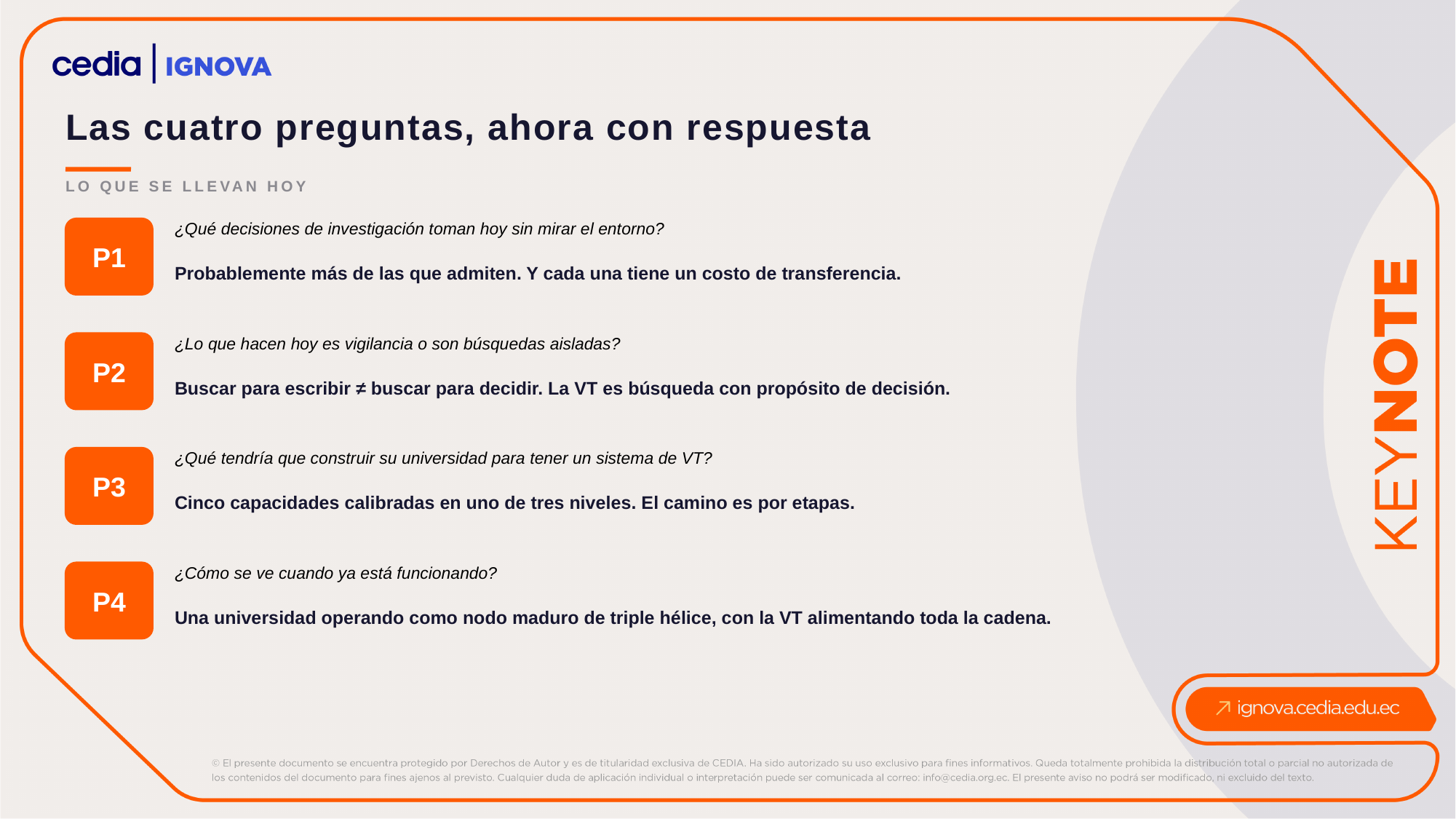

Las cuatro preguntas, ahora con respuesta

LO QUE SE LLEVAN HOY

P1
¿Qué decisiones de investigación toman hoy sin mirar el entorno?
Probablemente más de las que admiten. Y cada una tiene un costo de transferencia.

P2
¿Lo que hacen hoy es vigilancia o son búsquedas aisladas?
Buscar para escribir ≠ buscar para decidir. La VT es búsqueda con propósito de decisión.

P3
¿Qué tendría que construir su universidad para tener un sistema de VT?
Cinco capacidades calibradas en uno de tres niveles. El camino es por etapas.

P4
¿Cómo se ve cuando ya está funcionando?
Una universidad operando como nodo maduro de triple hélice, con la VT alimentando toda la cadena.